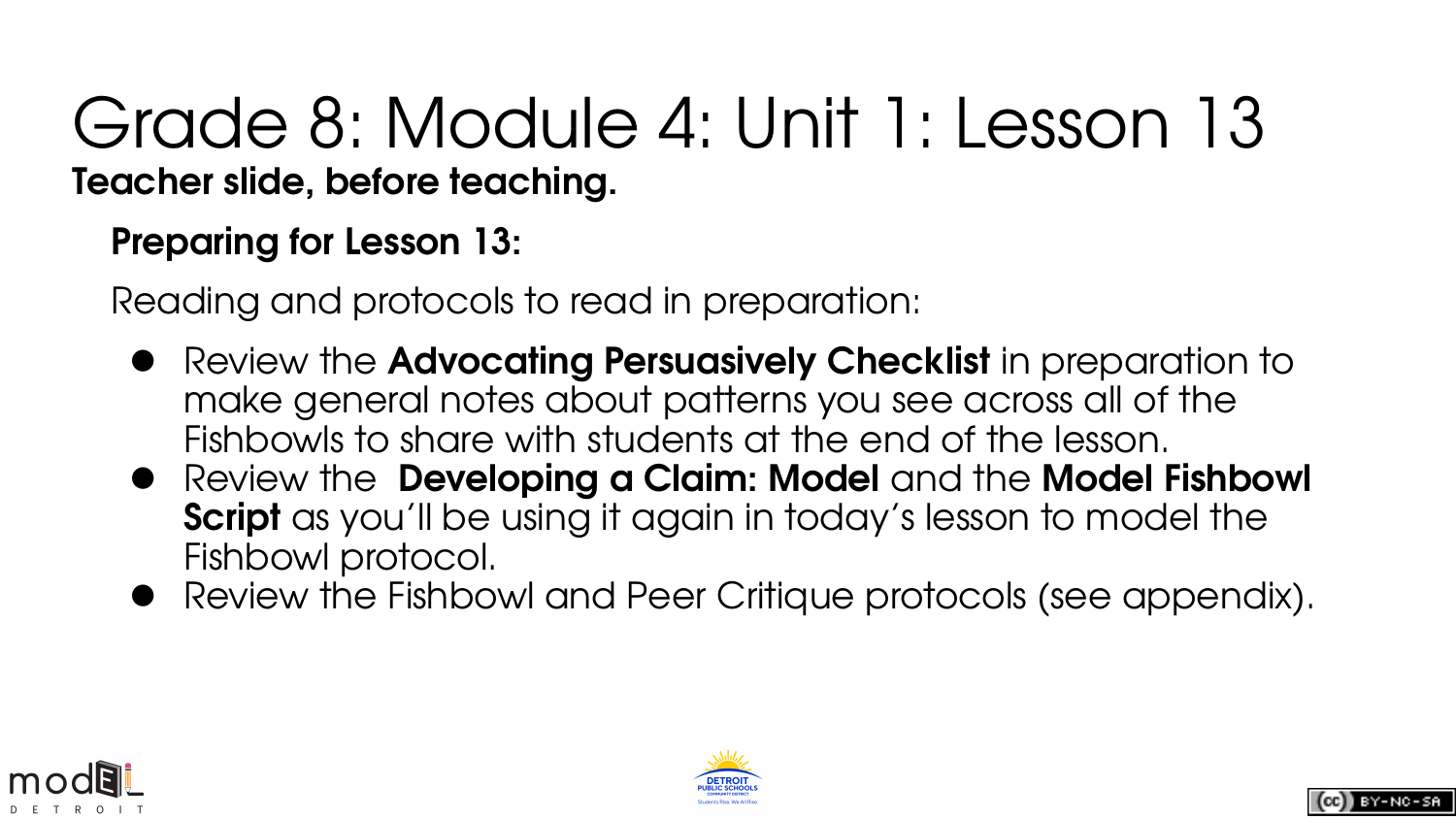

# Grade 8: Module 4: Unit 1: Lesson 13
Teacher slide, before teaching.

Preparing for Lesson 13:
Reading and protocols to read in preparation:
Review the Advocating Persuasively Checklist in preparation to make general notes about patterns you see across all of the Fishbowls to share with students at the end of the lesson.
Review the  Developing a Claim: Model and the Model Fishbowl Script as you’ll be using it again in today’s lesson to model the Fishbowl protocol.
Review the Fishbowl and Peer Critique protocols (see appendix).